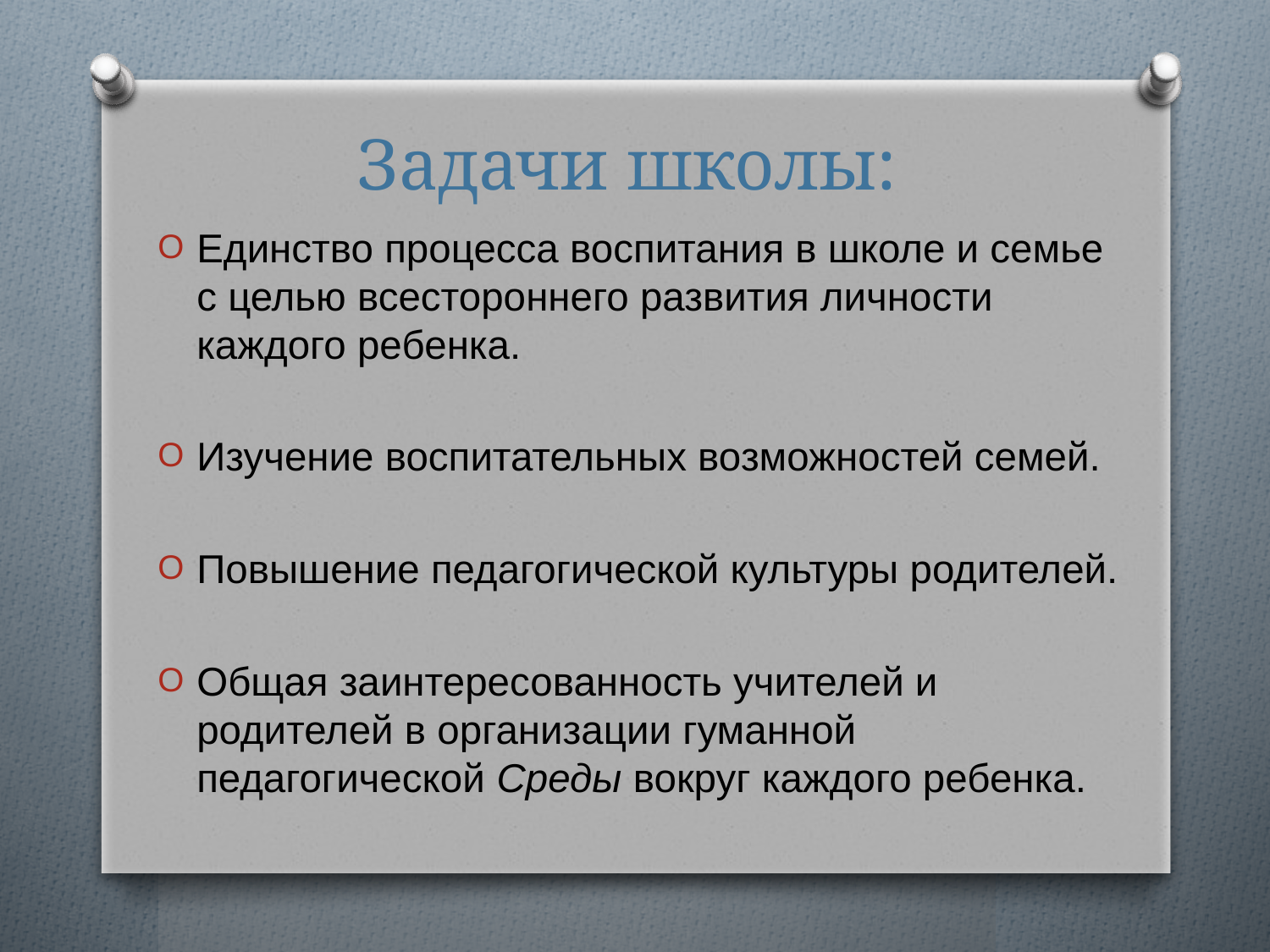

# Задачи школы:
Единство процесса воспитания в школе и семье с целью всестороннего развития личности каждого ребенка.

Изучение воспитательных возможностей семей.

Повышение педагогической культуры родителей.

Общая заинтересованность учителей и родителей в организации гуманной педагогической Среды вокруг каждого ребенка.